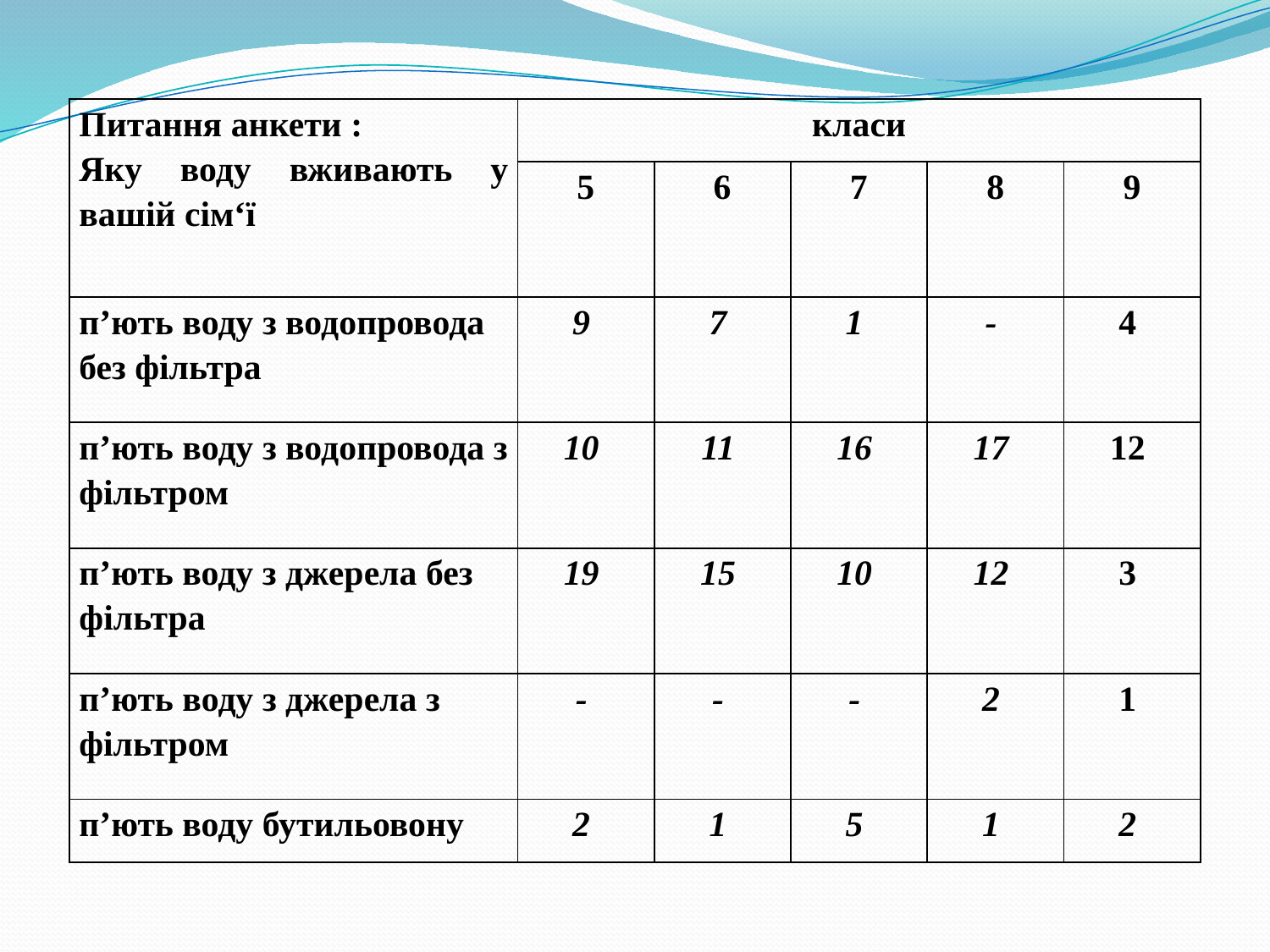

| Питання анкети : Яку воду вживають у вашій сім‘ї | класи |  |  |  |  |
| --- | --- | --- | --- | --- | --- |
|  | 5 | 6 | 7 | 8 | 9 |
| п’ють воду з водопровода без фільтра | 9 | 7 | 1 | - | 4 |
| п’ють воду з водопровода з фільтром | 10 | 11 | 16 | 17 | 12 |
| п’ють воду з джерела без фільтра | 19 | 15 | 10 | 12 | 3 |
| п’ють воду з джерела з фільтром | - | - | - | 2 | 1 |
| п’ють воду бутильовону | 2 | 1 | 5 | 1 | 2 |